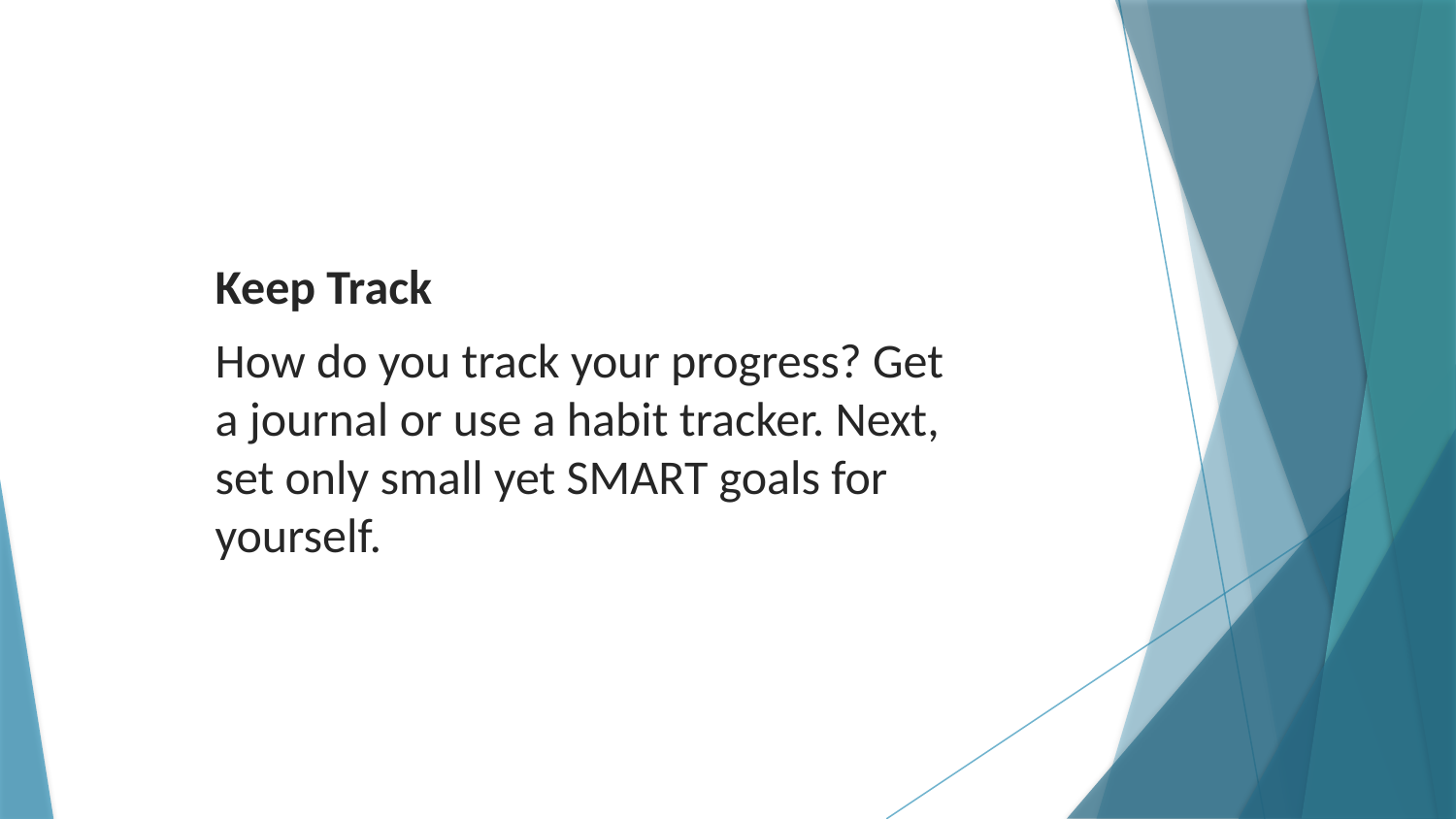

Keep Track
How do you track your progress? Get a journal or use a habit tracker. Next, set only small yet SMART goals for yourself.